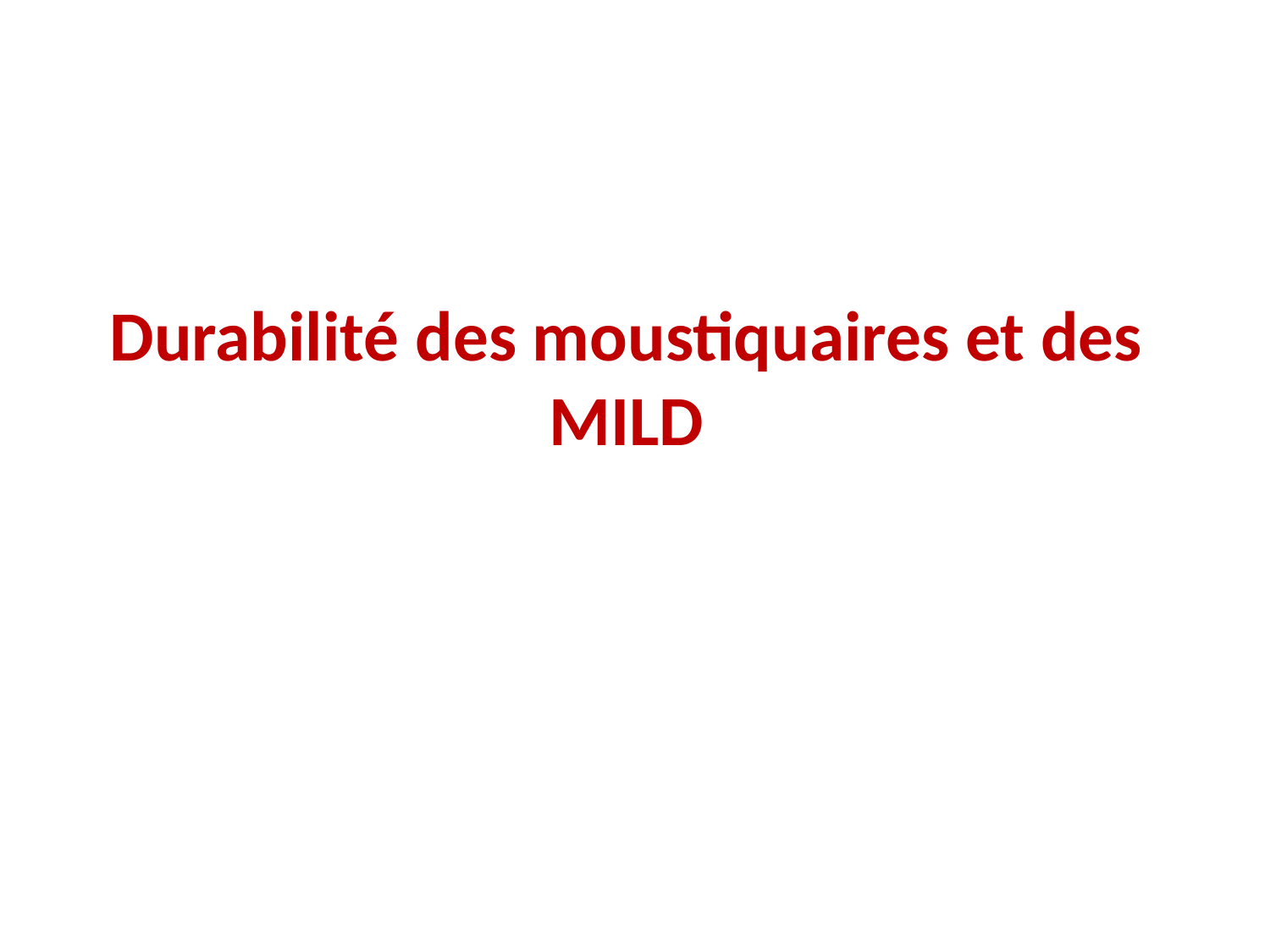

# Durabilité des moustiquaires et des MILD